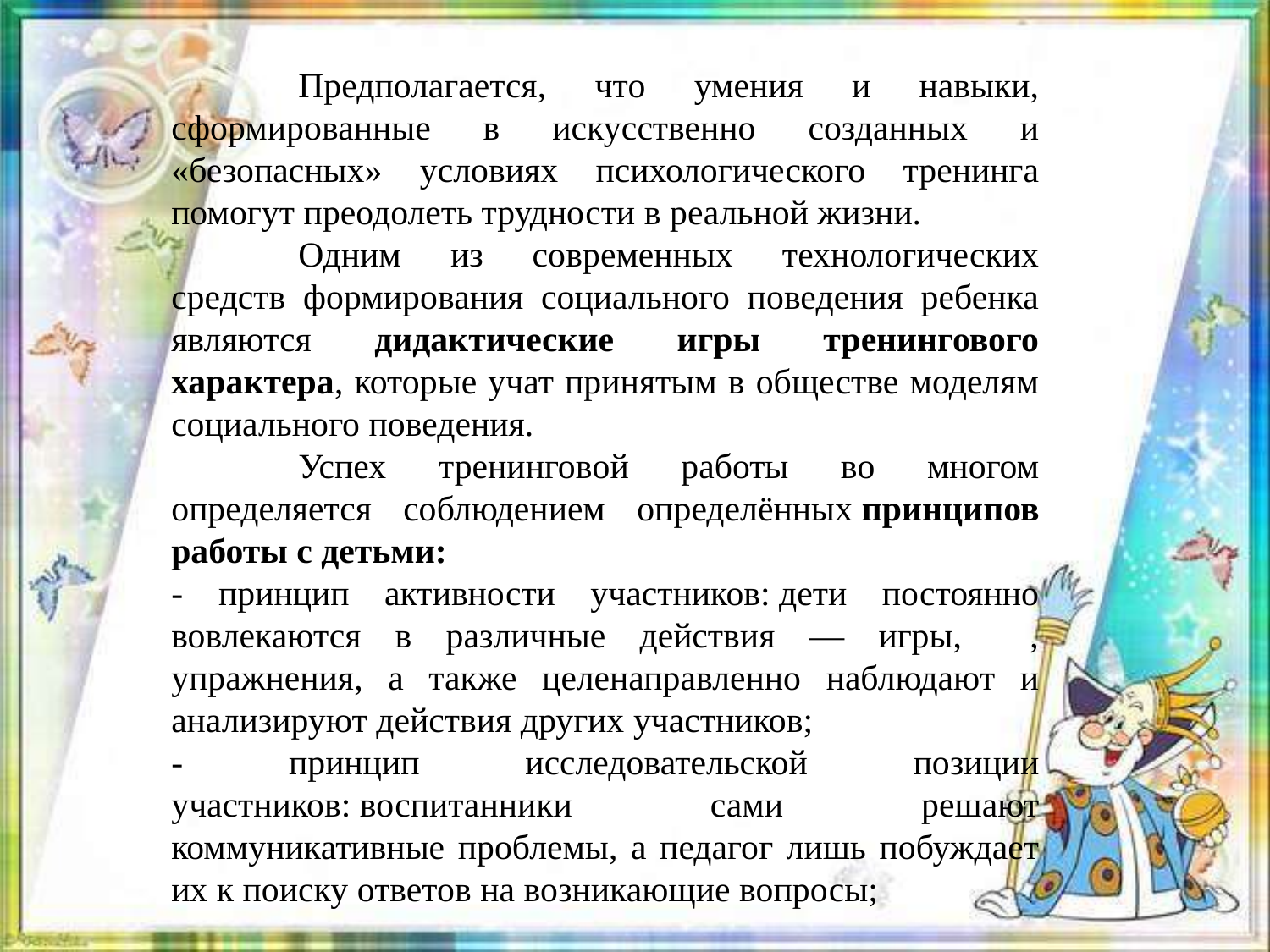

Предполагается, что умения и навыки, сформированные в искусственно созданных и «безопасных» условиях психологического тренинга помогут преодолеть трудности в реальной жизни.
	Одним из современных технологических средств формирования социального поведения ребенка являются дидактические игры тренингового характера, которые учат принятым в обществе моделям социального поведения.
	Успех тренинговой работы во многом определяется соблюдением определённых принципов работы с детьми:
-    принцип активности участников: дети постоянно вовлекаются в различные действия — игры,  , упражнения, а также целенаправленно наблюдают и анализируют действия других участников;
- принцип исследовательской позиции участников: воспитанники сами решают коммуникативные проблемы, а педагог лишь побуждает их к поиску ответов на возникающие вопросы;